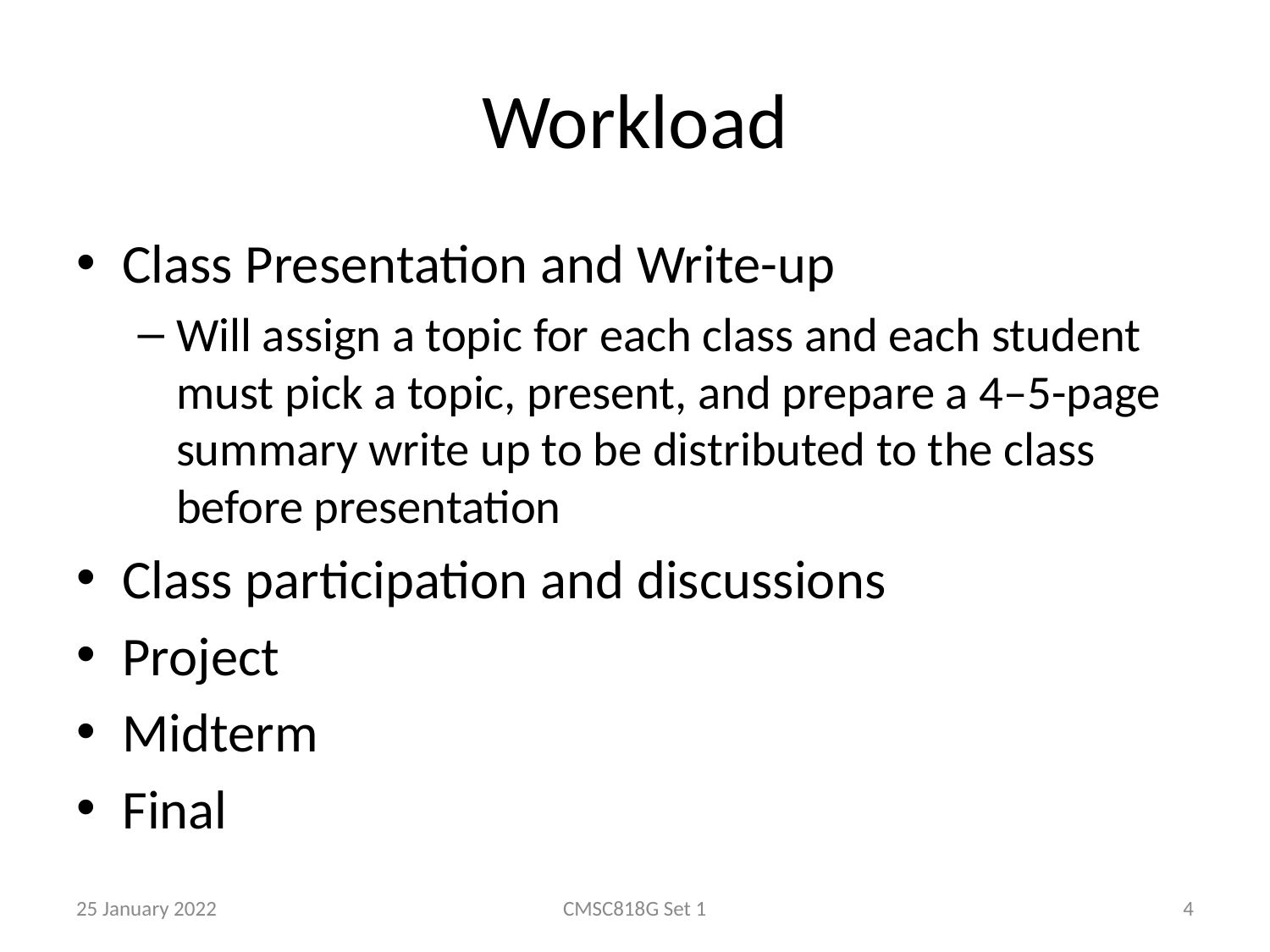

# Workload
Class Presentation and Write-up
Will assign a topic for each class and each student must pick a topic, present, and prepare a 4–5-page summary write up to be distributed to the class before presentation
Class participation and discussions
Project
Midterm
Final
25 January 2022
CMSC818G Set 1
4